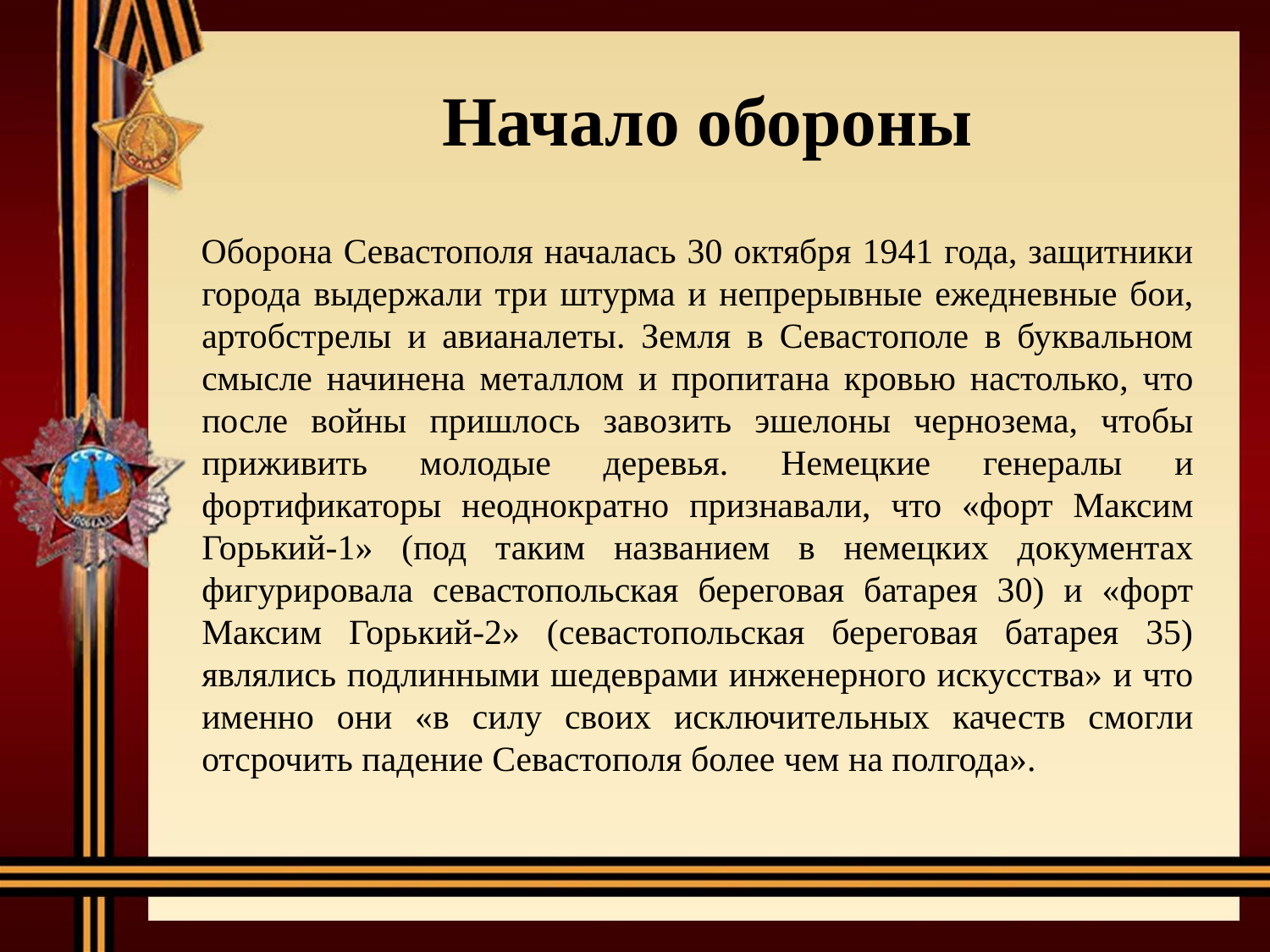

# Начало обороны
Оборона Севастополя началась 30 октября 1941 года, защитники города выдержали три штурма и непрерывные ежедневные бои, артобстрелы и авианалеты. Земля в Севастополе в буквальном смысле начинена металлом и пропитана кровью настолько, что после войны пришлось завозить эшелоны чернозема, чтобы приживить молодые деревья. Немецкие генералы и фортификаторы неоднократно признавали, что «форт Максим Горький-1» (под таким названием в немецких документах фигурировала севастопольская береговая батарея 30) и «форт Максим Горький-2» (севастопольская береговая батарея 35) являлись подлинными шедеврами инженерного искусства» и что именно они «в силу своих исключительных качеств смогли отсрочить падение Севастополя более чем на полгода».